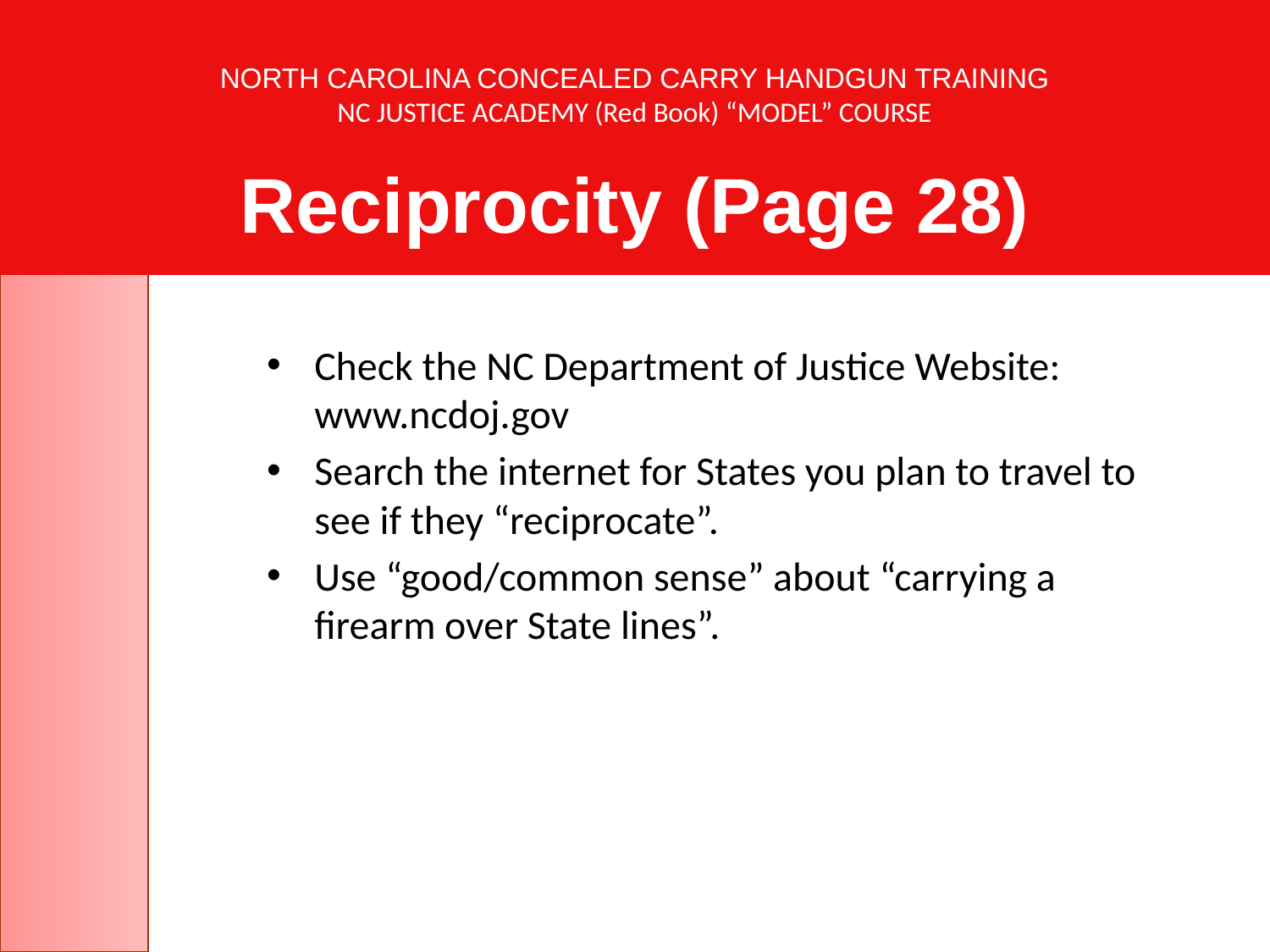

# NORTH CAROLINA CONCEALED CARRY HANDGUN TRAINING NC JUSTICE ACADEMY (Red Book) “MODEL” COURSE Reciprocity (Page 28)

Check the NC Department of Justice Website:
www.ncdoj.gov
Search the internet for States you plan to travel to see if they “reciprocate”.
Use “good/common sense” about “carrying a firearm over State lines”.